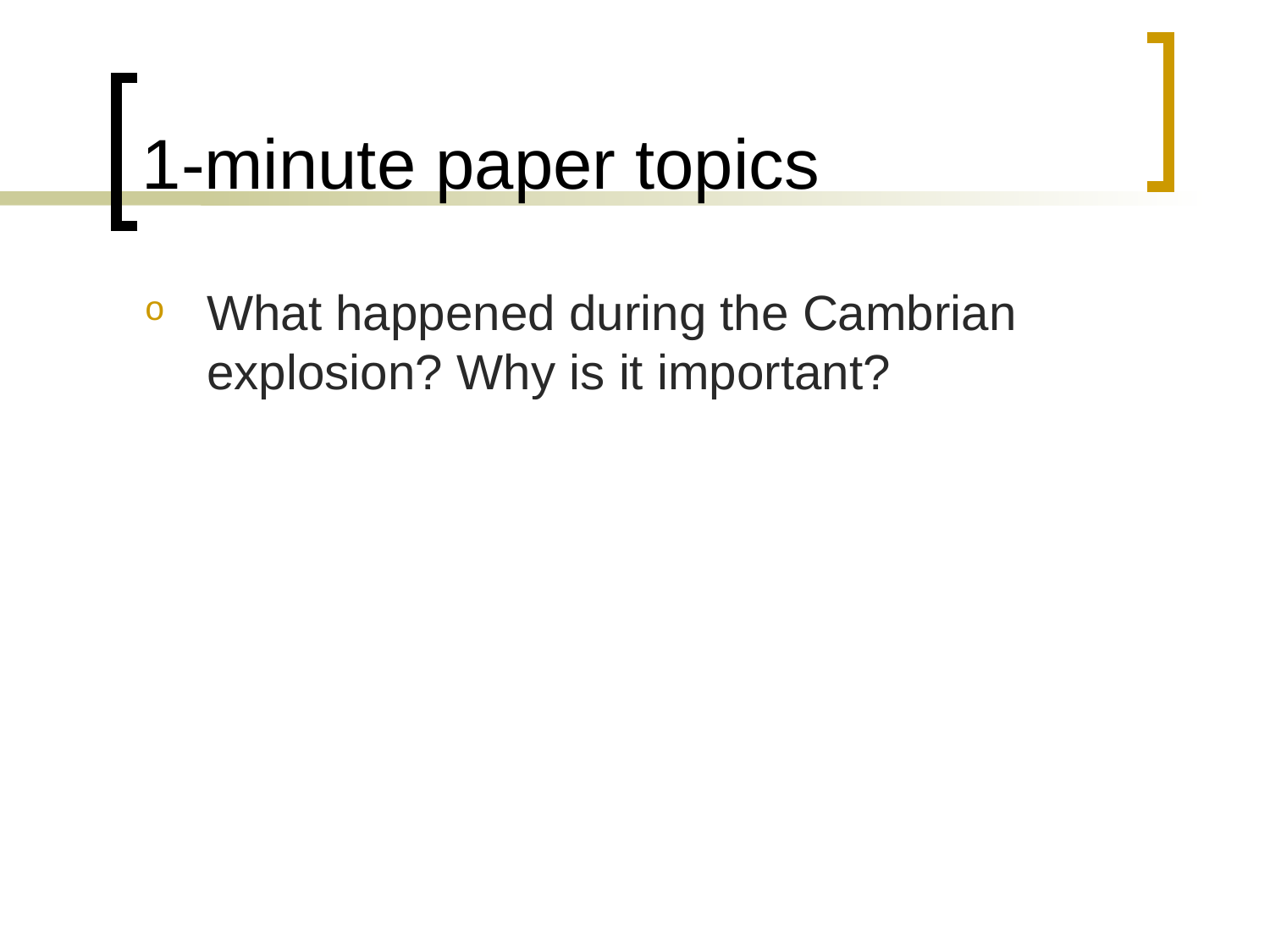

# 1-minute paper topics
What happened during the Cambrian explosion? Why is it important?